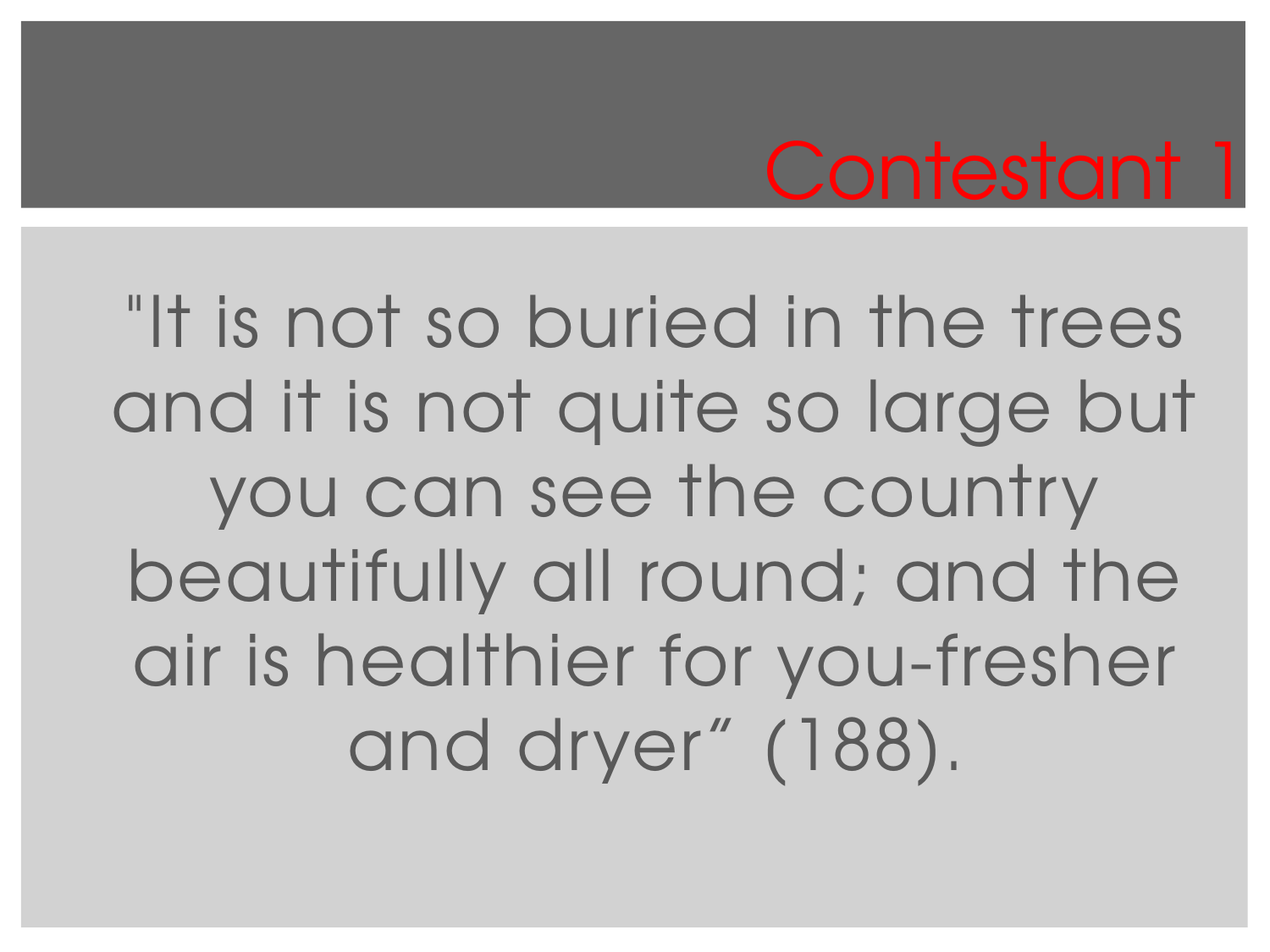

Contestant 1
"It is not so buried in the trees and it is not quite so large but you can see the country beautifully all round; and the air is healthier for you-fresher and dryer” (188).